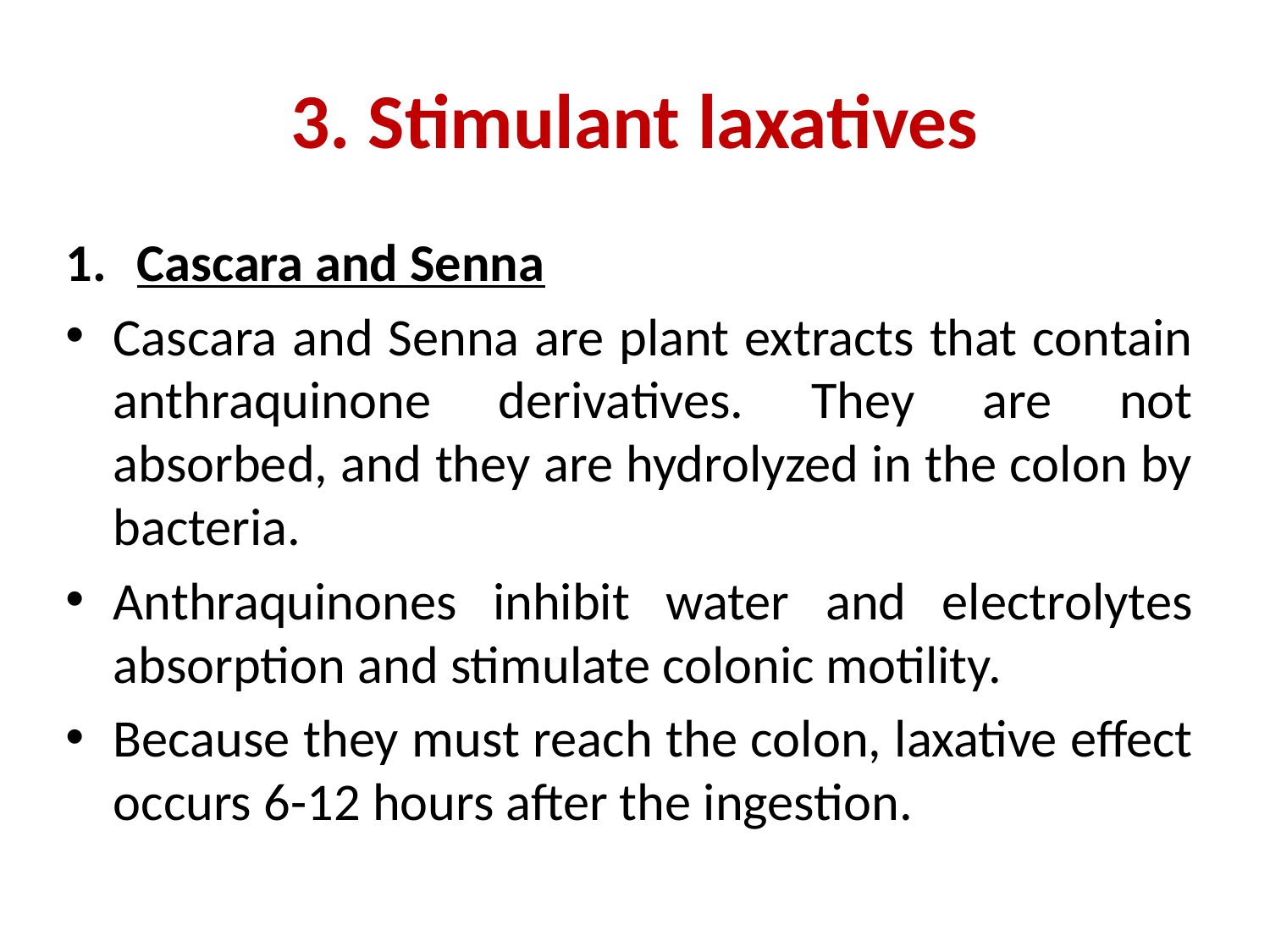

# 3. Stimulant laxatives
Cascara and Senna
Cascara and Senna are plant extracts that contain anthraquinone derivatives. They are not absorbed, and they are hydrolyzed in the colon by bacteria.
Anthraquinones inhibit water and electrolytes absorption and stimulate colonic motility.
Because they must reach the colon, laxative effect occurs 6-12 hours after the ingestion.